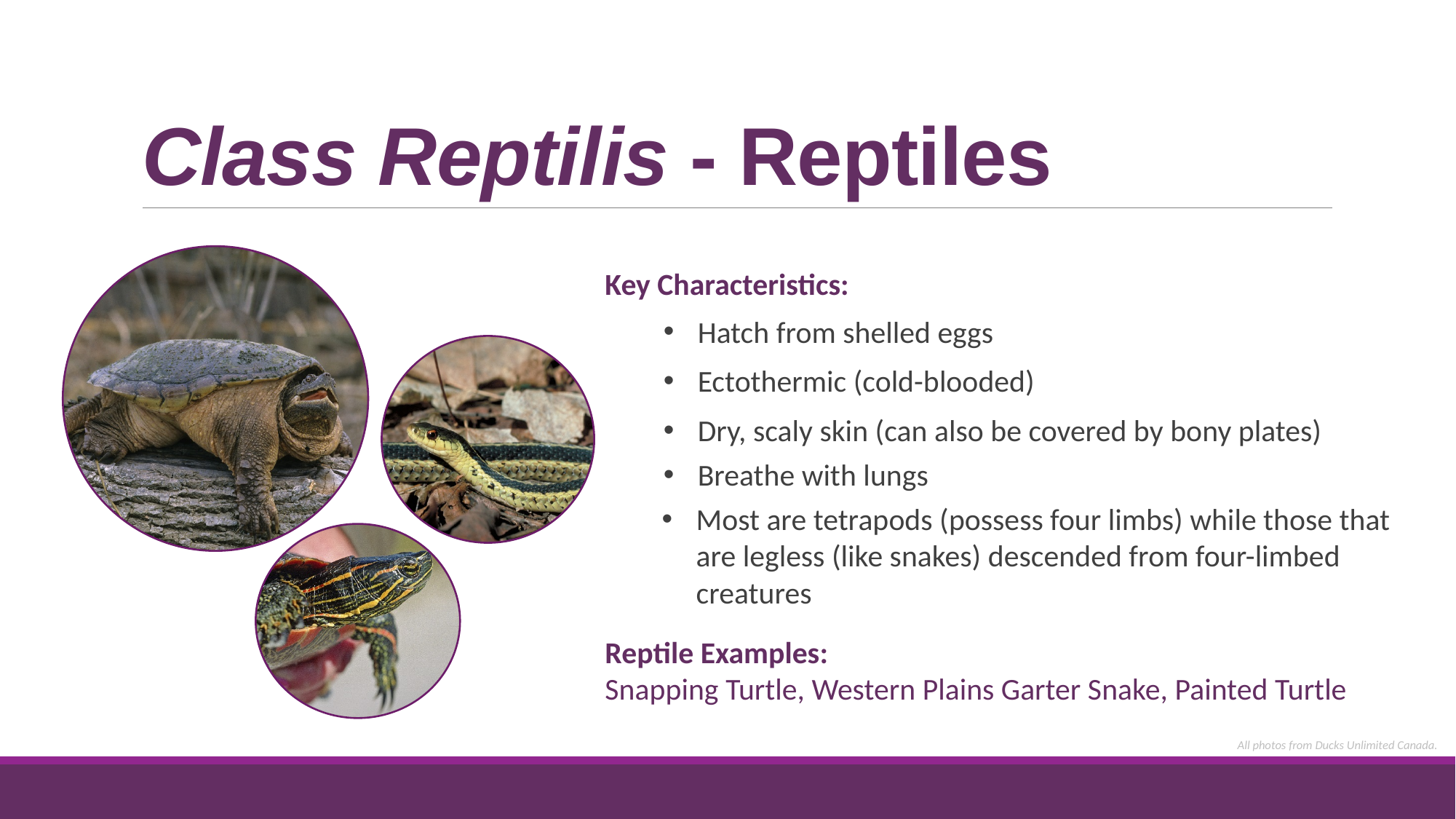

# Class Reptilis - Reptiles

Key Characteristics:
Hatch from shelled eggs

Ectothermic (cold-blooded)
Dry, scaly skin (can also be covered by bony plates)
Breathe with lungs
Most are tetrapods (possess four limbs) while those that are legless (like snakes) descended from four-limbed creatures

Reptile Examples:
Snapping Turtle, Western Plains Garter Snake, Painted Turtle
All photos from Ducks Unlimited Canada.